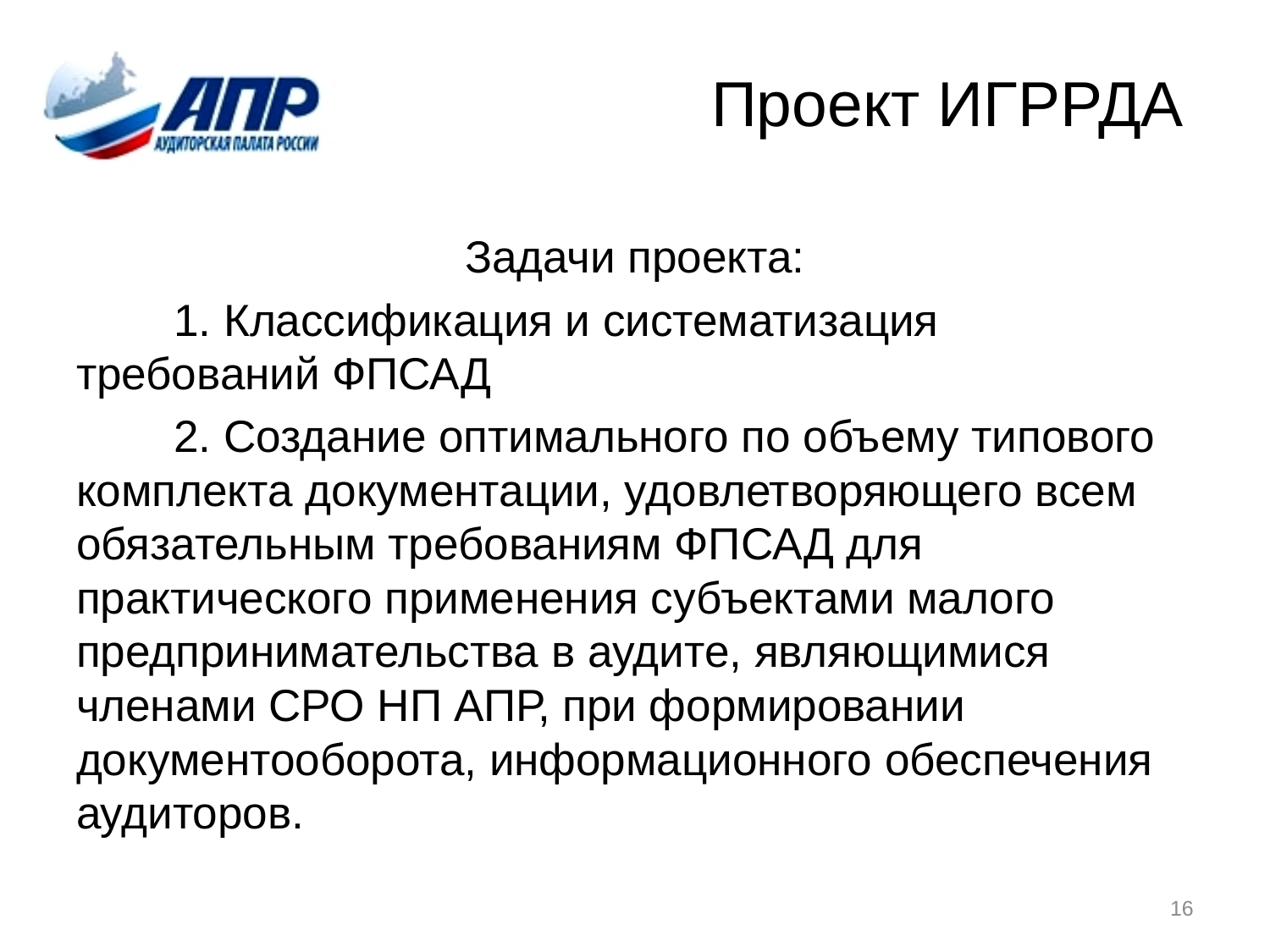

# Проект ИГРРДА
Задачи проекта:
1. Классификация и систематизация требований ФПСАД
2. Создание оптимального по объему типового комплекта документации, удовлетворяющего всем обязательным требованиям ФПСАД для практического применения субъектами малого предпринимательства в аудите, являющимися членами СРО НП АПР, при формировании документооборота, информационного обеспечения аудиторов.
16